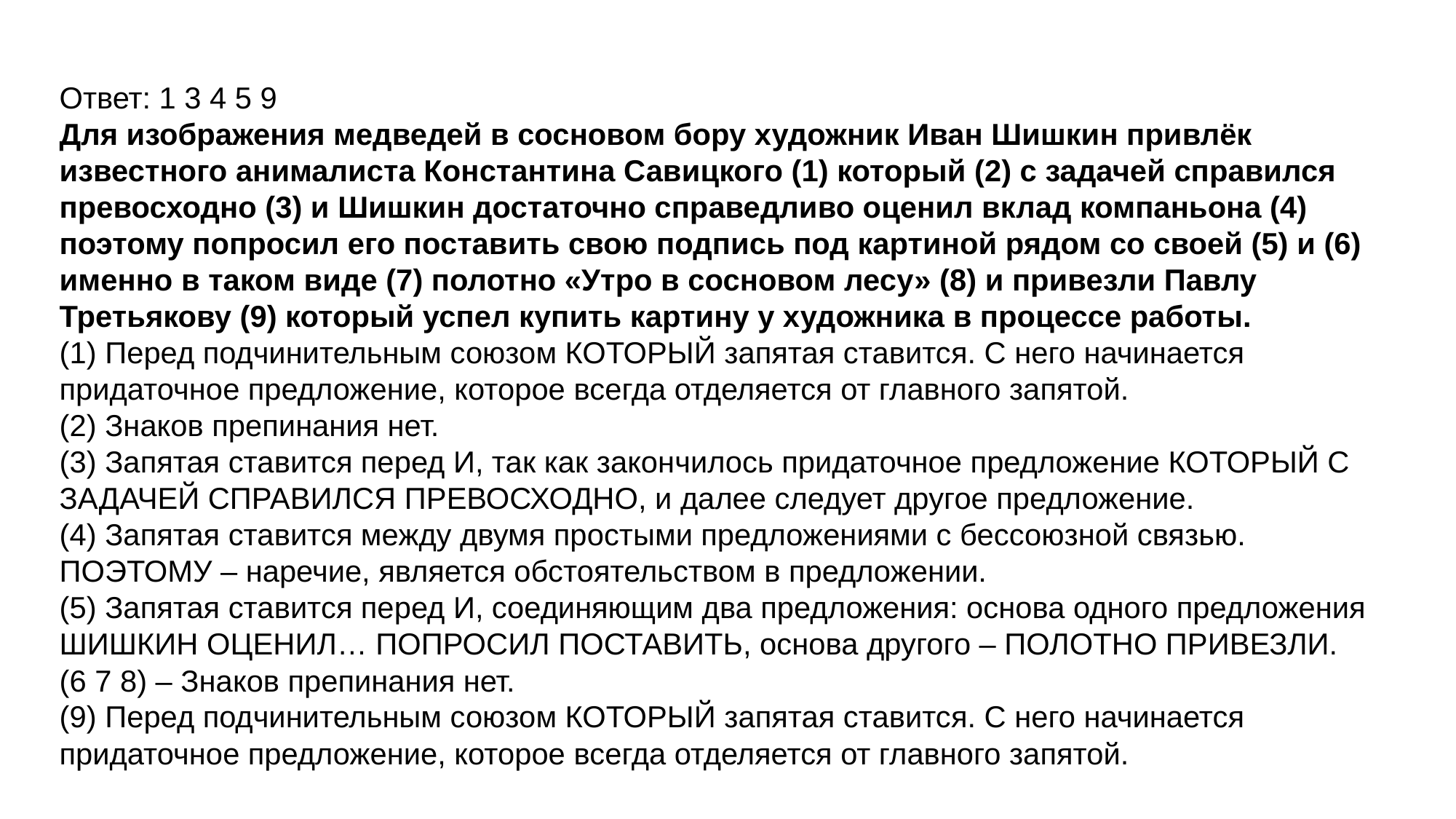

Ответ: 1 3 4 5 9
Для изображения медведей в сосновом бору художник Иван Шишкин привлёк известного анималиста Константина Савицкого (1) который (2) с задачей справился превосходно (3) и Шишкин достаточно справедливо оценил вклад компаньона (4) поэтому попросил его поставить свою подпись под картиной рядом со своей (5) и (6) именно в таком виде (7) полотно «Утро в сосновом лесу» (8) и привезли Павлу Третьякову (9) который успел купить картину у художника в процессе работы.
(1) Перед подчинительным союзом КОТОРЫЙ запятая ставится. С него начинается придаточное предложение, которое всегда отделяется от главного запятой.
(2) Знаков препинания нет.
(3) Запятая ставится перед И, так как закончилось придаточное предложение КОТОРЫЙ С ЗАДАЧЕЙ СПРАВИЛСЯ ПРЕВОСХОДНО, и далее следует другое предложение.
(4) Запятая ставится между двумя простыми предложениями с бессоюзной связью. ПОЭТОМУ – наречие, является обстоятельством в предложении.
(5) Запятая ставится перед И, соединяющим два предложения: основа одного предложения ШИШКИН ОЦЕНИЛ… ПОПРОСИЛ ПОСТАВИТЬ, основа другого – ПОЛОТНО ПРИВЕЗЛИ.
(6 7 8) – Знаков препинания нет.
(9) Перед подчинительным союзом КОТОРЫЙ запятая ставится. С него начинается придаточное предложение, которое всегда отделяется от главного запятой.